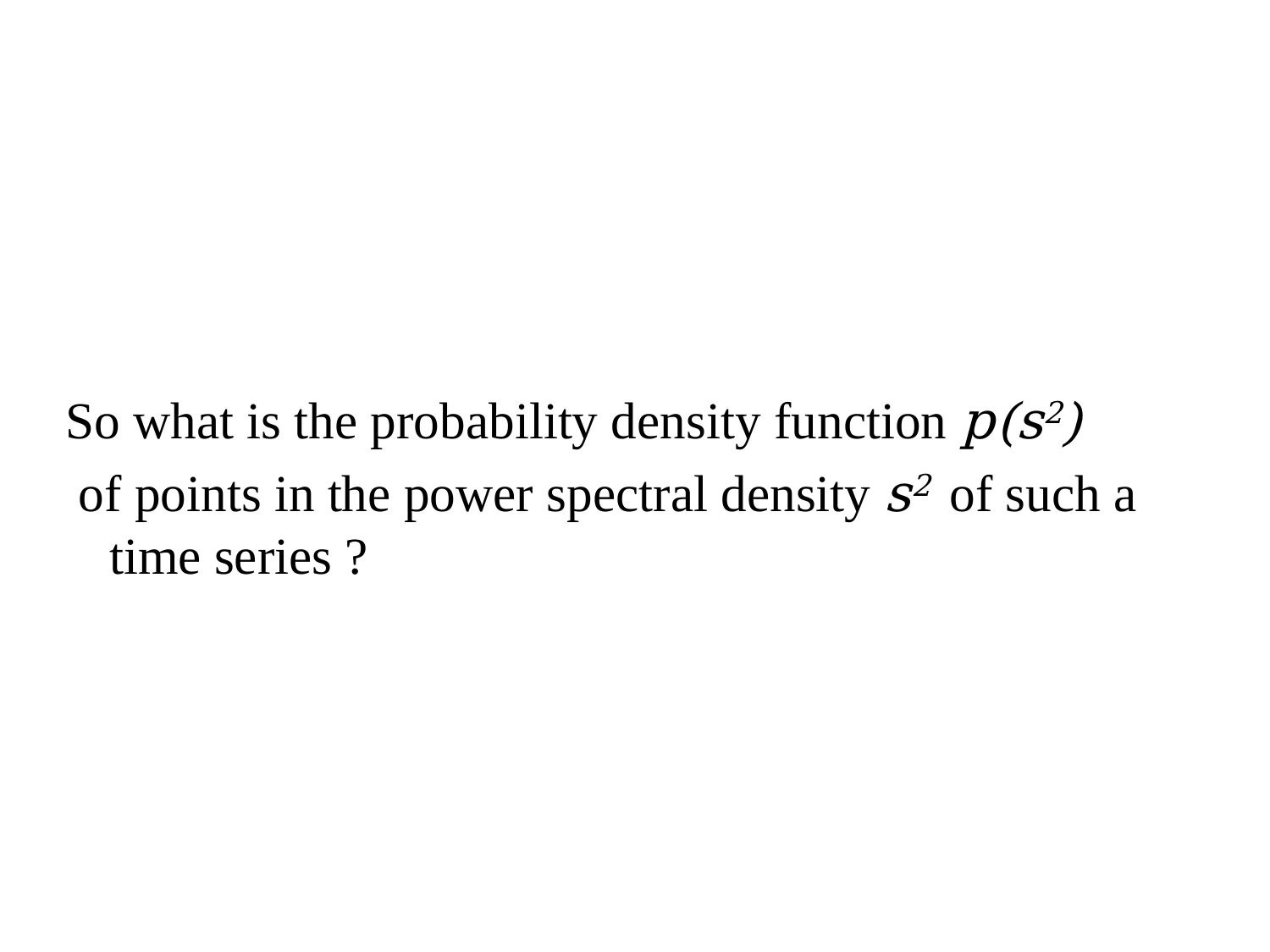

So what is the probability density function p(s2)
 of points in the power spectral density s2  of such a time series ?